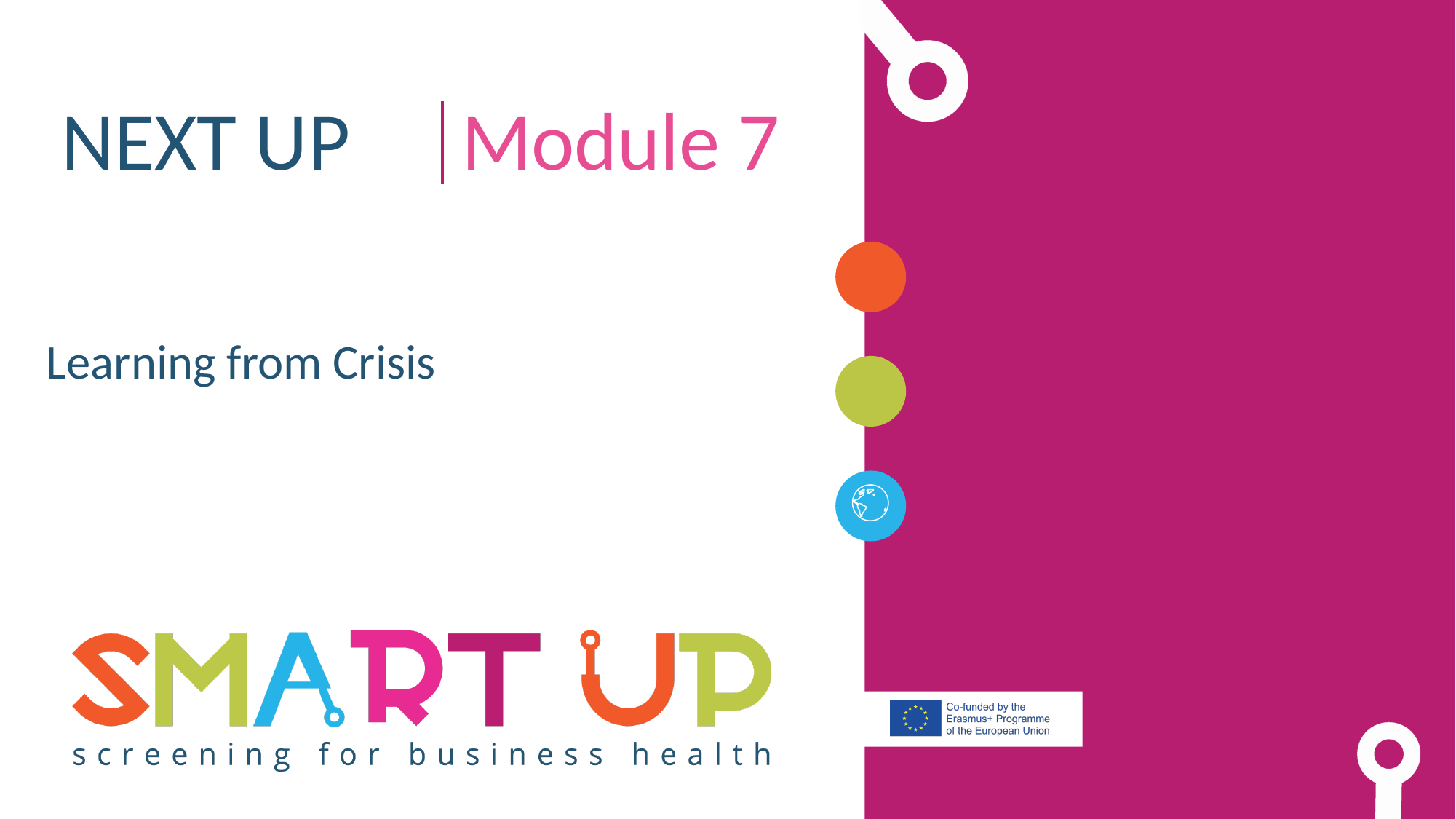

NEXT UP      Module 7
Learning from Crisis